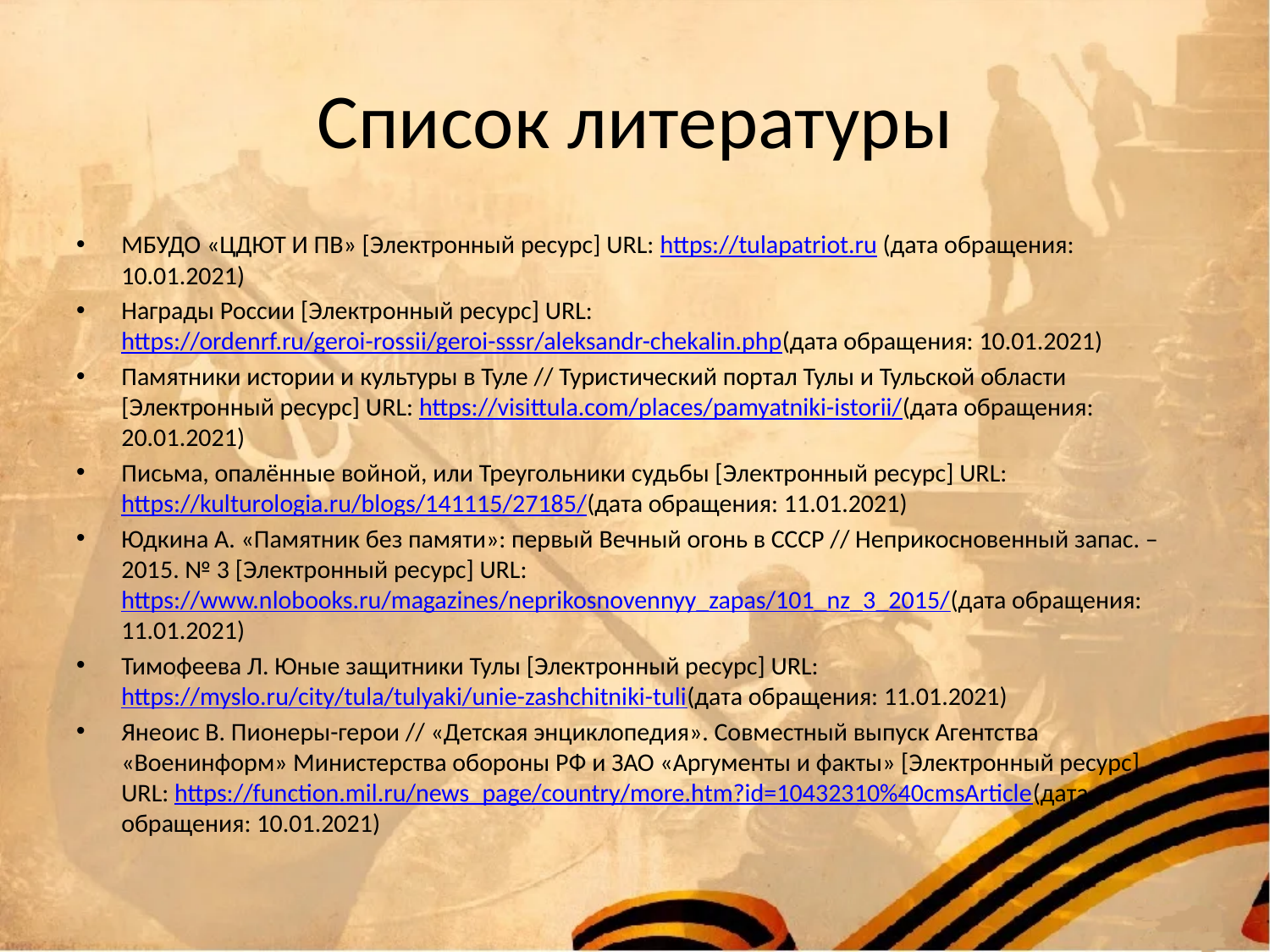

# Список литературы
МБУДО «ЦДЮТ И ПВ» [Электронный ресурс] URL: https://tulapatriot.ru (дата обращения: 10.01.2021)
Награды России [Электронный ресурс] URL: https://ordenrf.ru/geroi-rossii/geroi-sssr/aleksandr-chekalin.php(дата обращения: 10.01.2021)
Памятники истории и культуры в Туле // Туристический портал Тулы и Тульской области [Электронный ресурс] URL: https://visittula.com/places/pamyatniki-istorii/(дата обращения: 20.01.2021)
Письма, опалённые войной, или Треугольники судьбы [Электронный ресурс] URL: https://kulturologia.ru/blogs/141115/27185/(дата обращения: 11.01.2021)
Юдкина А. «Памятник без памяти»: первый Вечный огонь в СССР // Неприкосновенный запас. – 2015. № 3 [Электронный ресурс] URL: https://www.nlobooks.ru/magazines/neprikosnovennyy_zapas/101_nz_3_2015/(дата обращения: 11.01.2021)
Тимофеева Л. Юные защитники Тулы [Электронный ресурс] URL:https://myslo.ru/city/tula/tulyaki/unie-zashchitniki-tuli(дата обращения: 11.01.2021)
Янеоис В. Пионеры-герои // «Детская энциклопедия». Совместный выпуск Агентства «Военинформ» Министерства обороны РФ и ЗАО «Аргументы и факты» [Электронный ресурс] URL: https://function.mil.ru/news_page/country/more.htm?id=10432310%40cmsArticle(дата обращения: 10.01.2021)